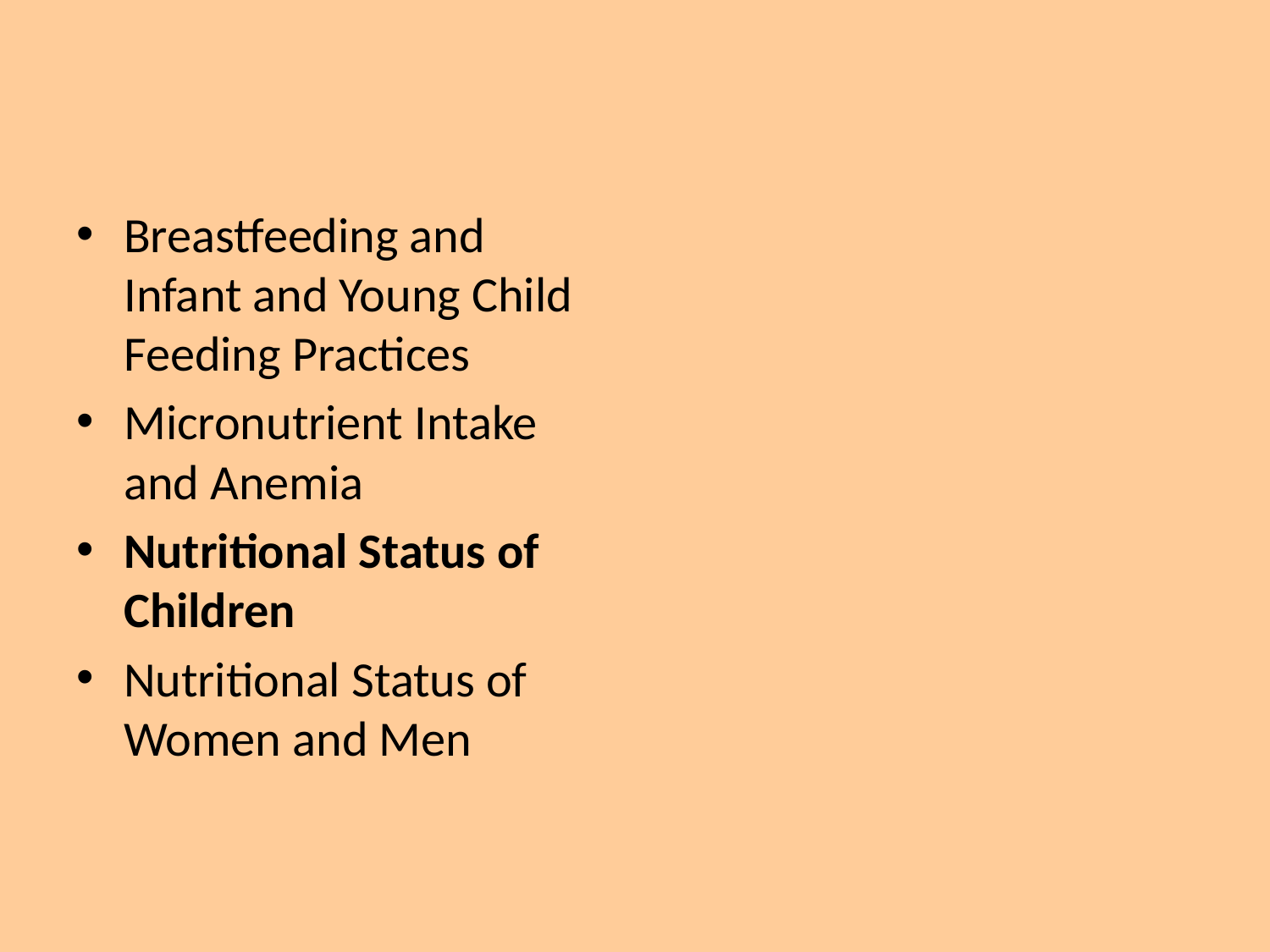

Breastfeeding and Infant and Young Child Feeding Practices
Micronutrient Intake and Anemia
Nutritional Status of Children
Nutritional Status of Women and Men